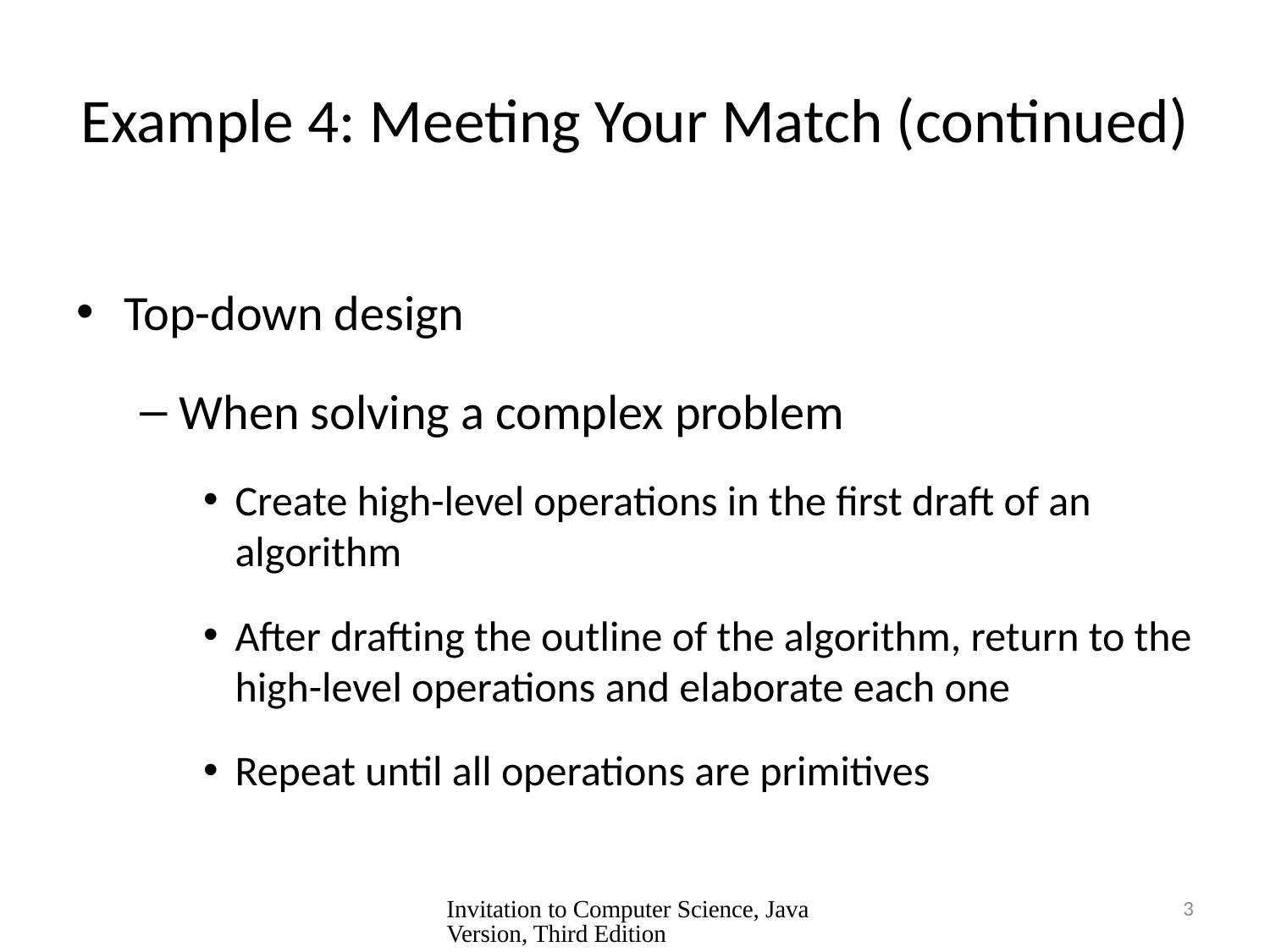

# Example 4: Meeting Your Match (continued)
Top-down design
When solving a complex problem
Create high-level operations in the first draft of an algorithm
After drafting the outline of the algorithm, return to the high-level operations and elaborate each one
Repeat until all operations are primitives
Invitation to Computer Science, Java Version, Third Edition
3